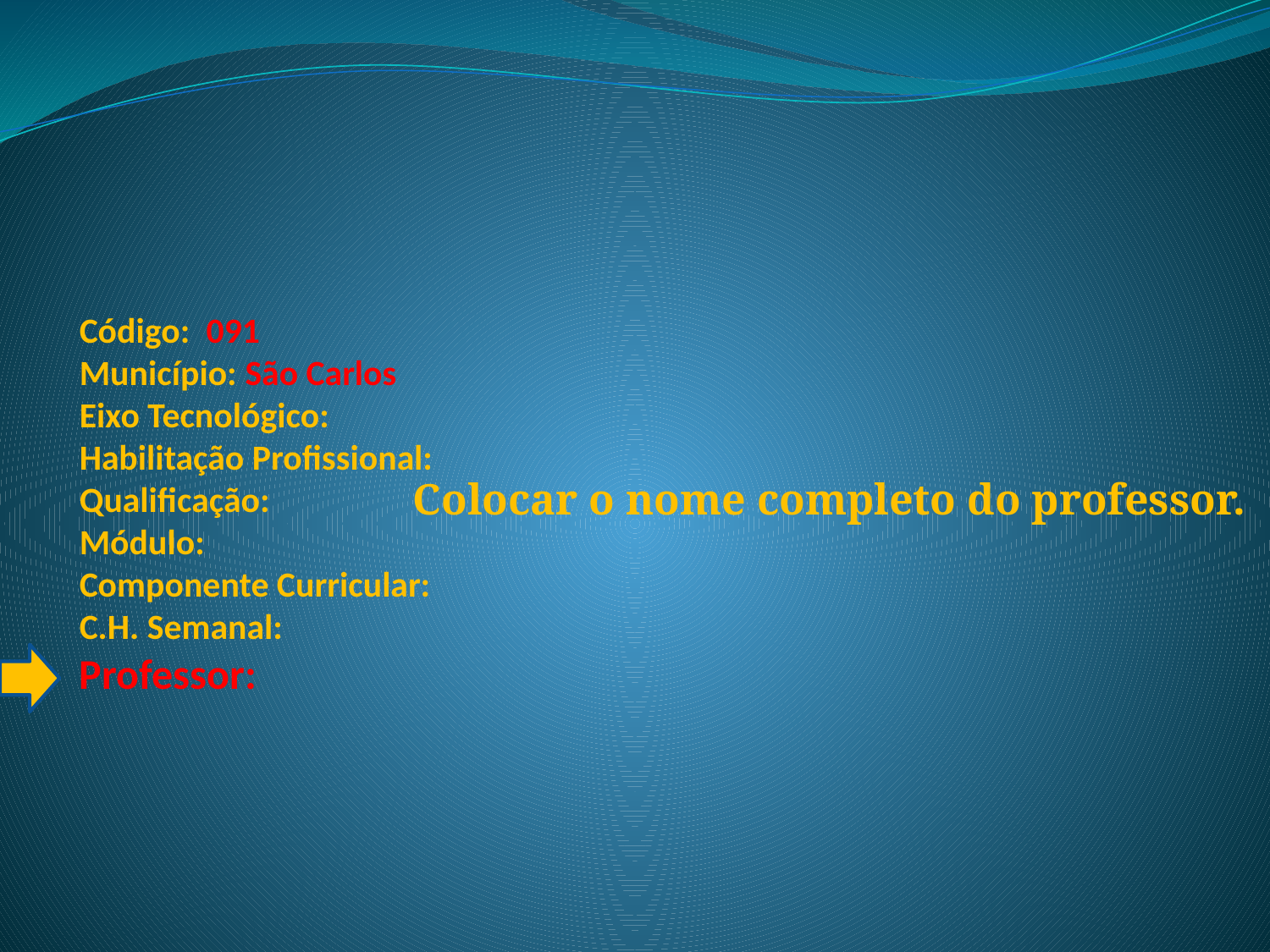

Colocar o nome completo do professor.

# Código:  091 Município: São Carlos Eixo Tecnológico: Habilitação Profissional: Qualificação: Módulo: Componente Curricular: C.H. Semanal: Professor: